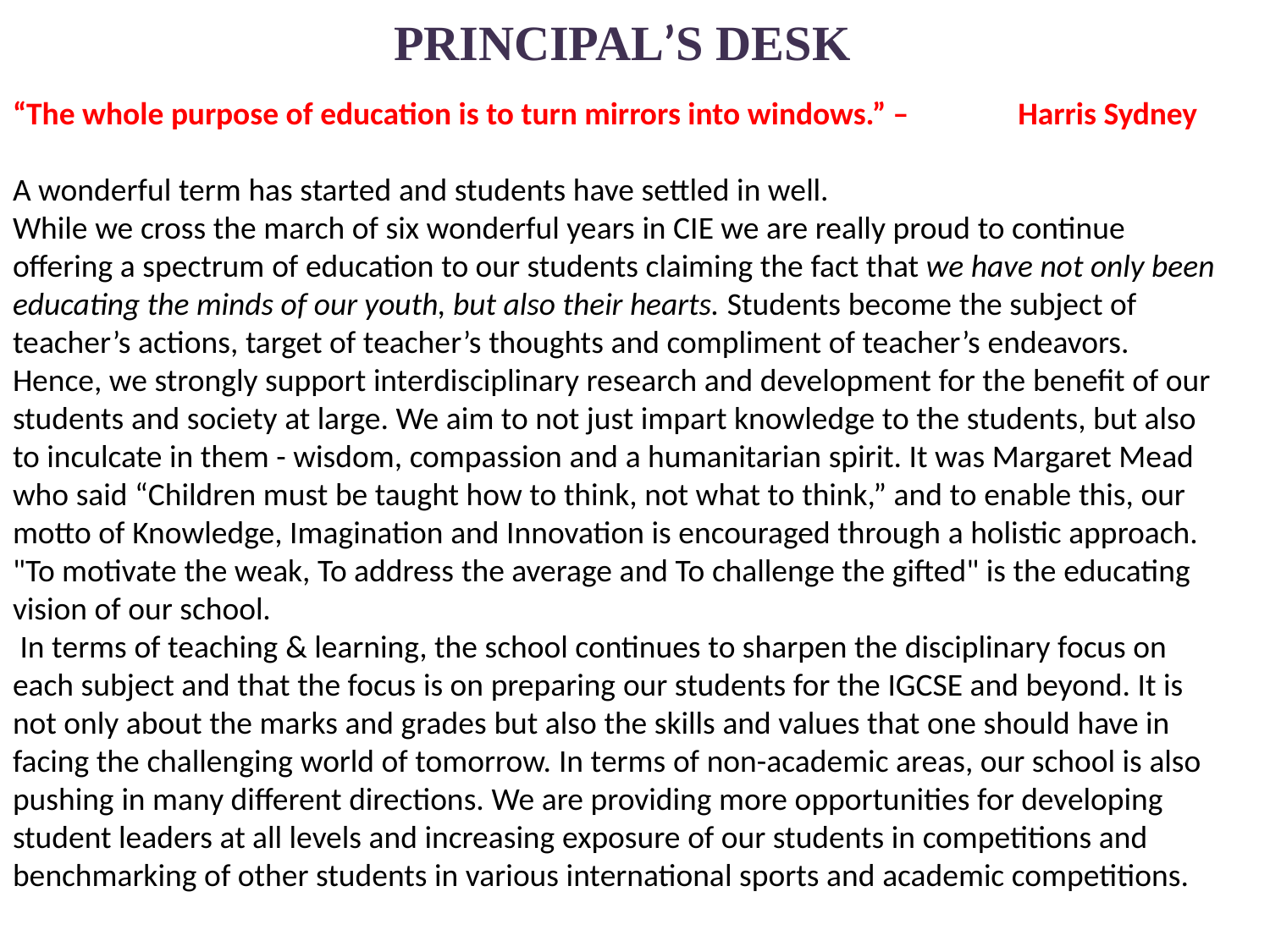

PRINCIPAL’S DESK

“The whole purpose of education is to turn mirrors into windows.” –               Harris Sydney
A wonderful term has started and students have settled in well.
While we cross the march of six wonderful years in CIE we are really proud to continue offering a spectrum of education to our students claiming the fact that we have not only been educating the minds of our youth, but also their hearts. Students become the subject of teacher’s actions, target of teacher’s thoughts and compliment of teacher’s endeavors.  Hence, we strongly support interdisciplinary research and development for the benefit of our students and society at large. We aim to not just impart knowledge to the students, but also to inculcate in them - wisdom, compassion and a humanitarian spirit. It was Margaret Mead who said “Children must be taught how to think, not what to think,” and to enable this, our motto of Knowledge, Imagination and Innovation is encouraged through a holistic approach. "To motivate the weak, To address the average and To challenge the gifted" is the educating vision of our school.
 In terms of teaching & learning, the school continues to sharpen the disciplinary focus on each subject and that the focus is on preparing our students for the IGCSE and beyond. It is not only about the marks and grades but also the skills and values that one should have in facing the challenging world of tomorrow. In terms of non-academic areas, our school is also pushing in many different directions. We are providing more opportunities for developing student leaders at all levels and increasing exposure of our students in competitions and benchmarking of other students in various international sports and academic competitions.